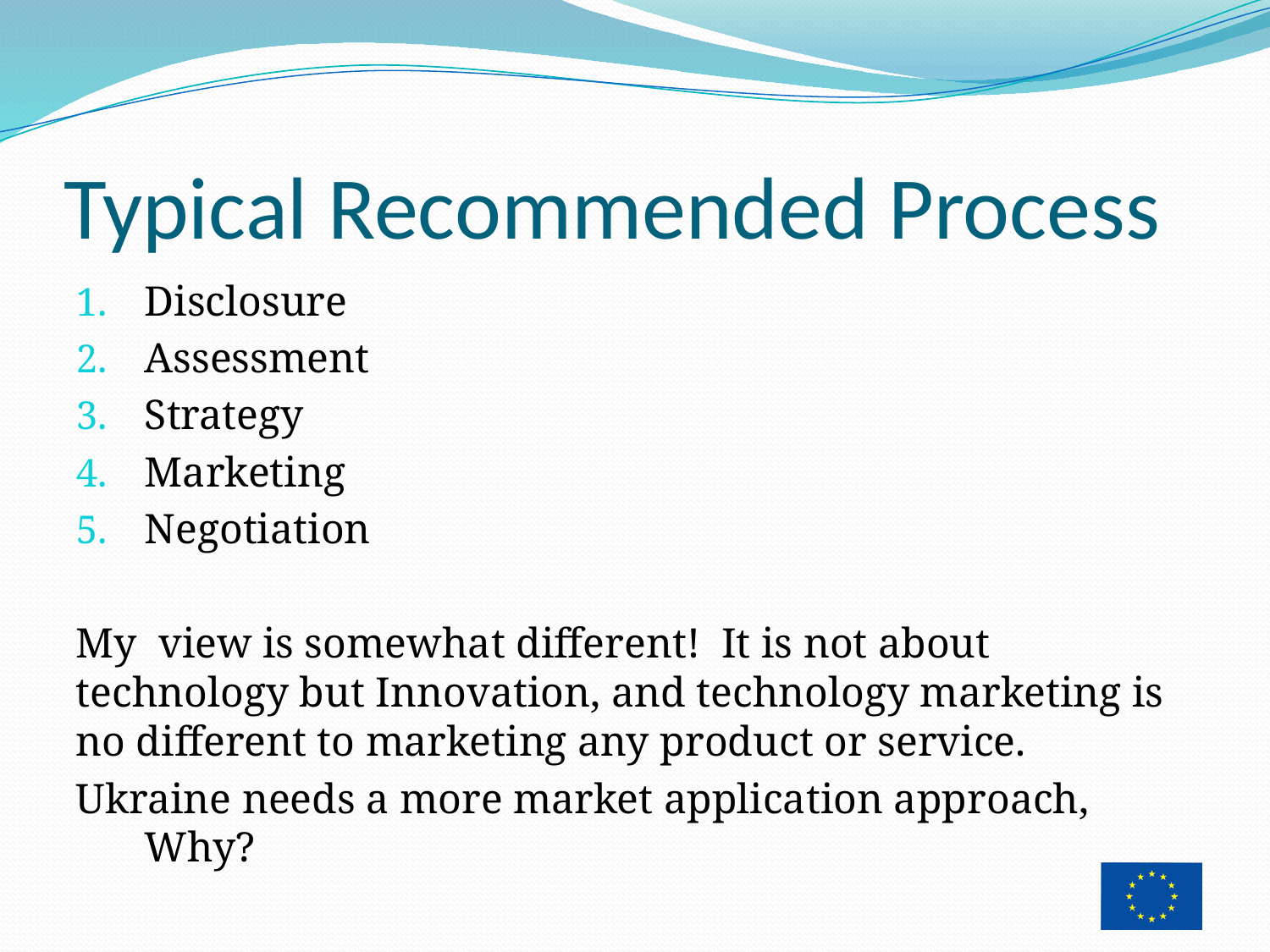

# Typical Recommended Process
Disclosure
Assessment
Strategy
Marketing
Negotiation

My  view is somewhat different!  It is not about technology but Innovation, and technology marketing is no different to marketing any product or service.
Ukraine needs a more market application approach, Why?